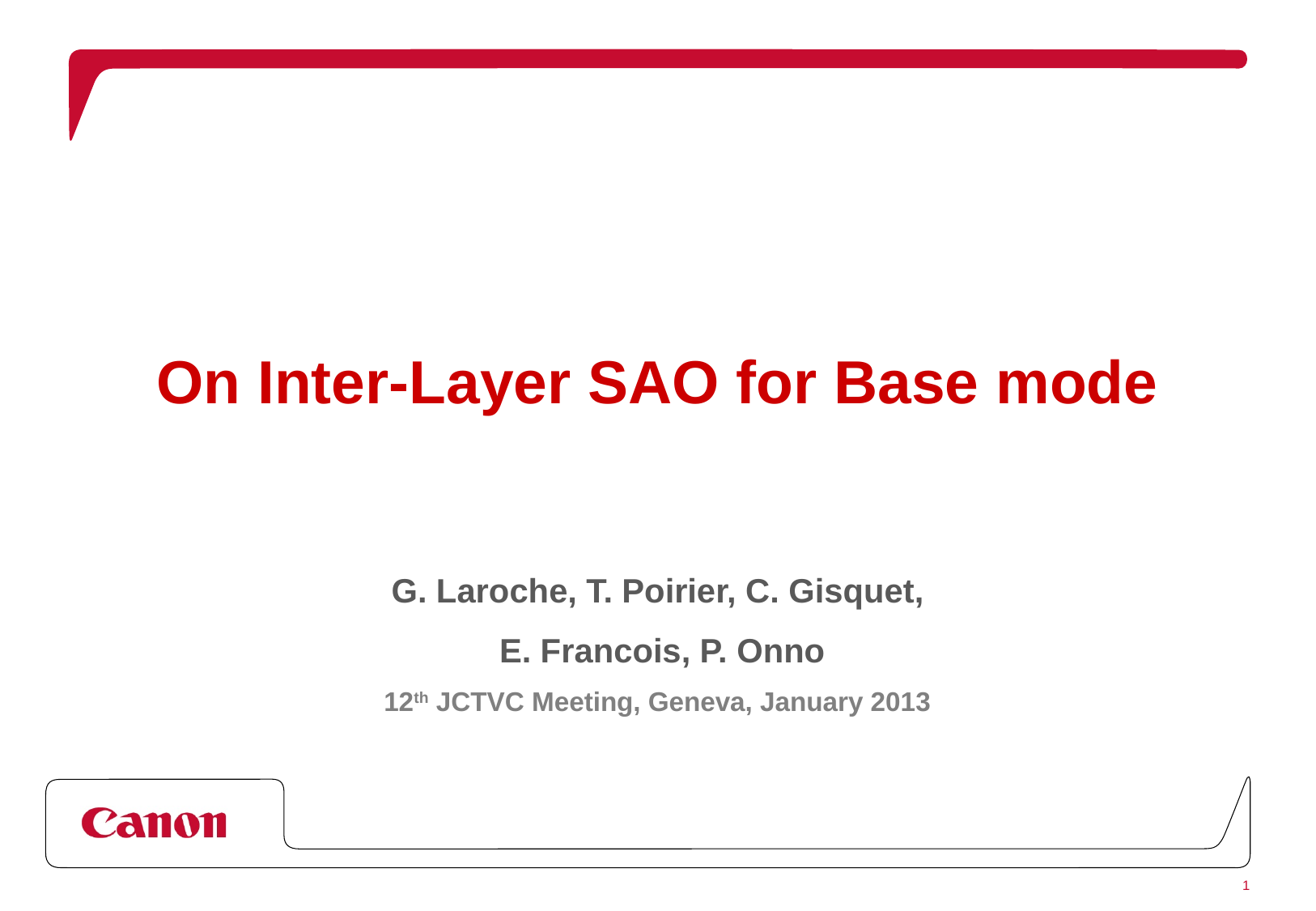

1
# On Inter-Layer SAO for Base mode
G. Laroche, T. Poirier, C. Gisquet,
 E. Francois, P. Onno
12th JCTVC Meeting, Geneva, January 2013